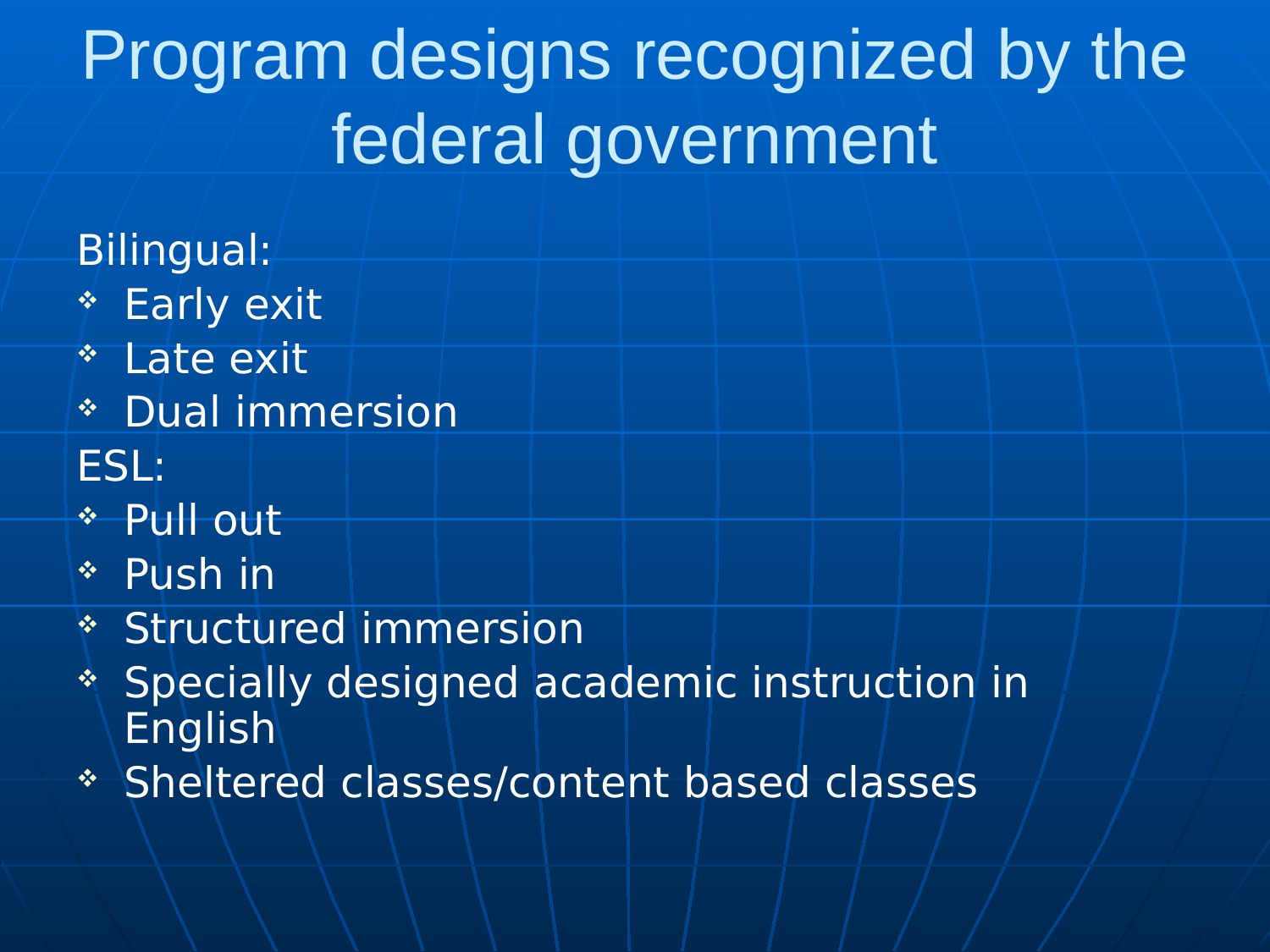

# Program designs recognized by the federal government
Bilingual:
Early exit
Late exit
Dual immersion
ESL:
Pull out
Push in
Structured immersion
Specially designed academic instruction in English
Sheltered classes/content based classes